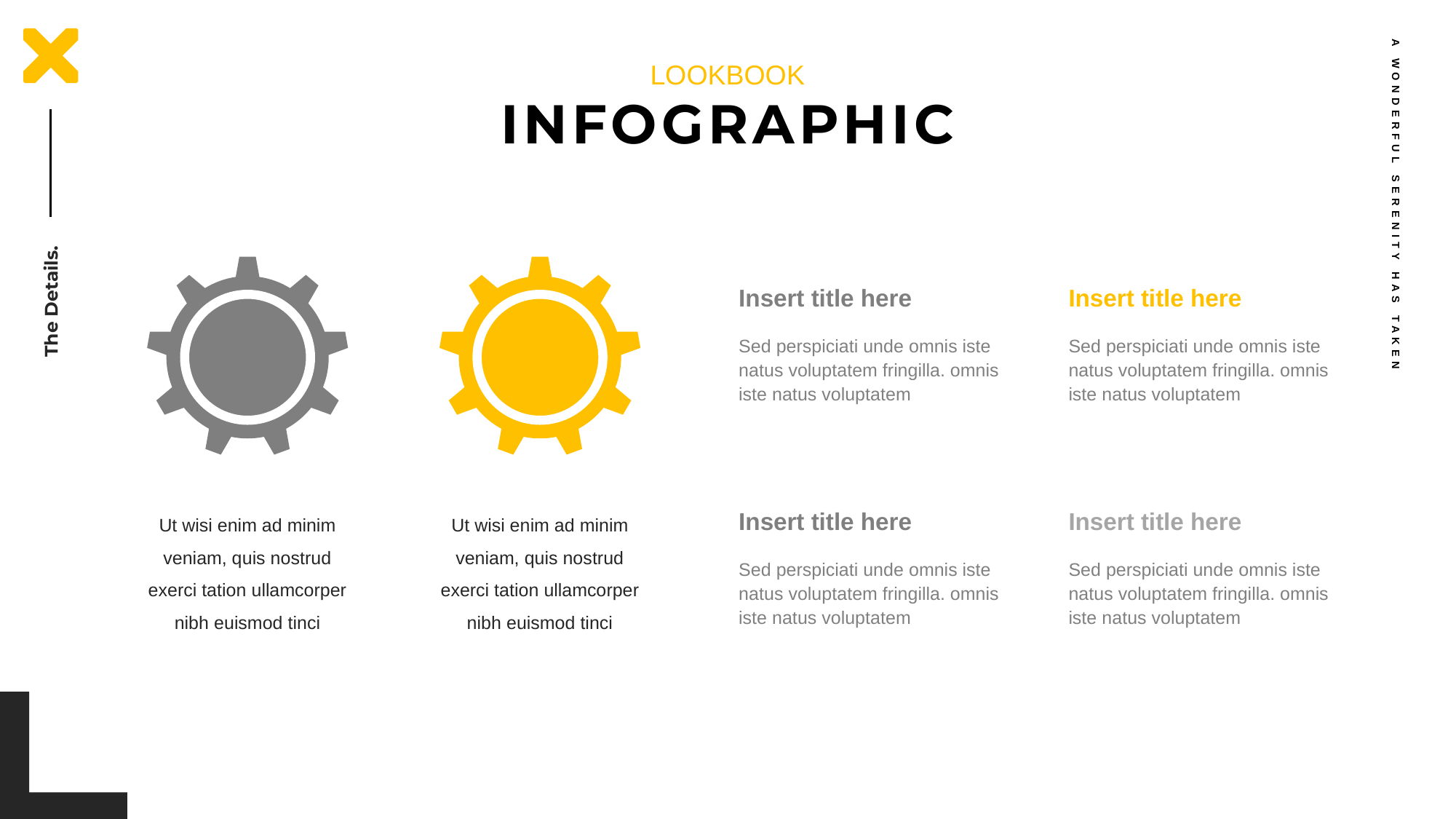

LOOKBOOK
INFOGRAPHIC
A WONDERFUL SERENITY HAS TAKEN
The Details.

Insert title here
Insert title here
Sed perspiciati unde omnis iste natus voluptatem fringilla. omnis iste natus voluptatem
Sed perspiciati unde omnis iste natus voluptatem fringilla. omnis iste natus voluptatem
Ut wisi enim ad minim veniam, quis nostrud exerci tation ullamcorper nibh euismod tinci
Ut wisi enim ad minim veniam, quis nostrud exerci tation ullamcorper nibh euismod tinci
Insert title here
Insert title here
Sed perspiciati unde omnis iste natus voluptatem fringilla. omnis iste natus voluptatem
Sed perspiciati unde omnis iste natus voluptatem fringilla. omnis iste natus voluptatem